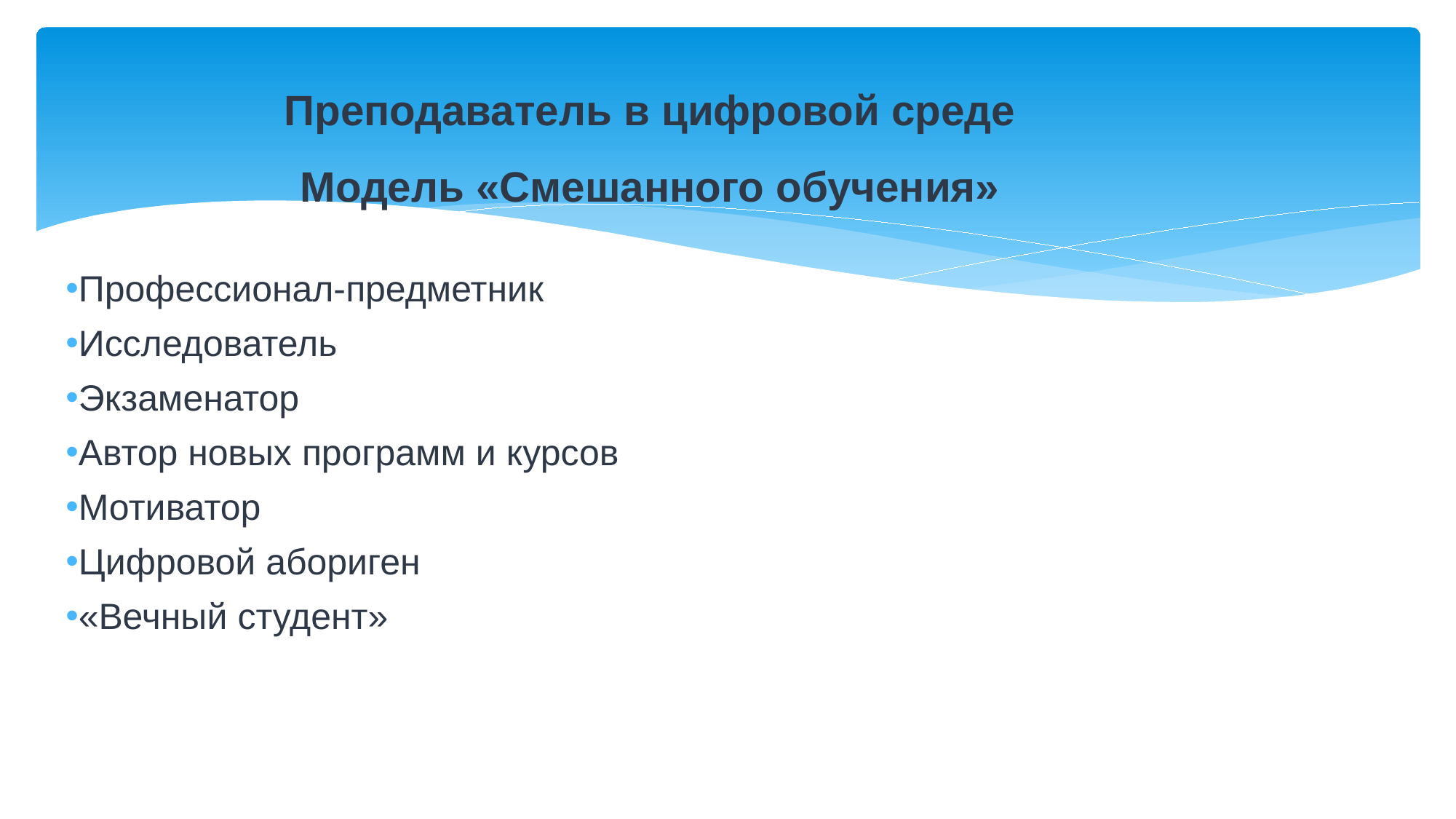

Преподаватель в цифровой среде
Модель «Смешанного обучения»
Профессионал-предметник
Исследователь
Экзаменатор
Автор новых программ и курсов
Мотиватор
Цифровой абориген
«Вечный студент»